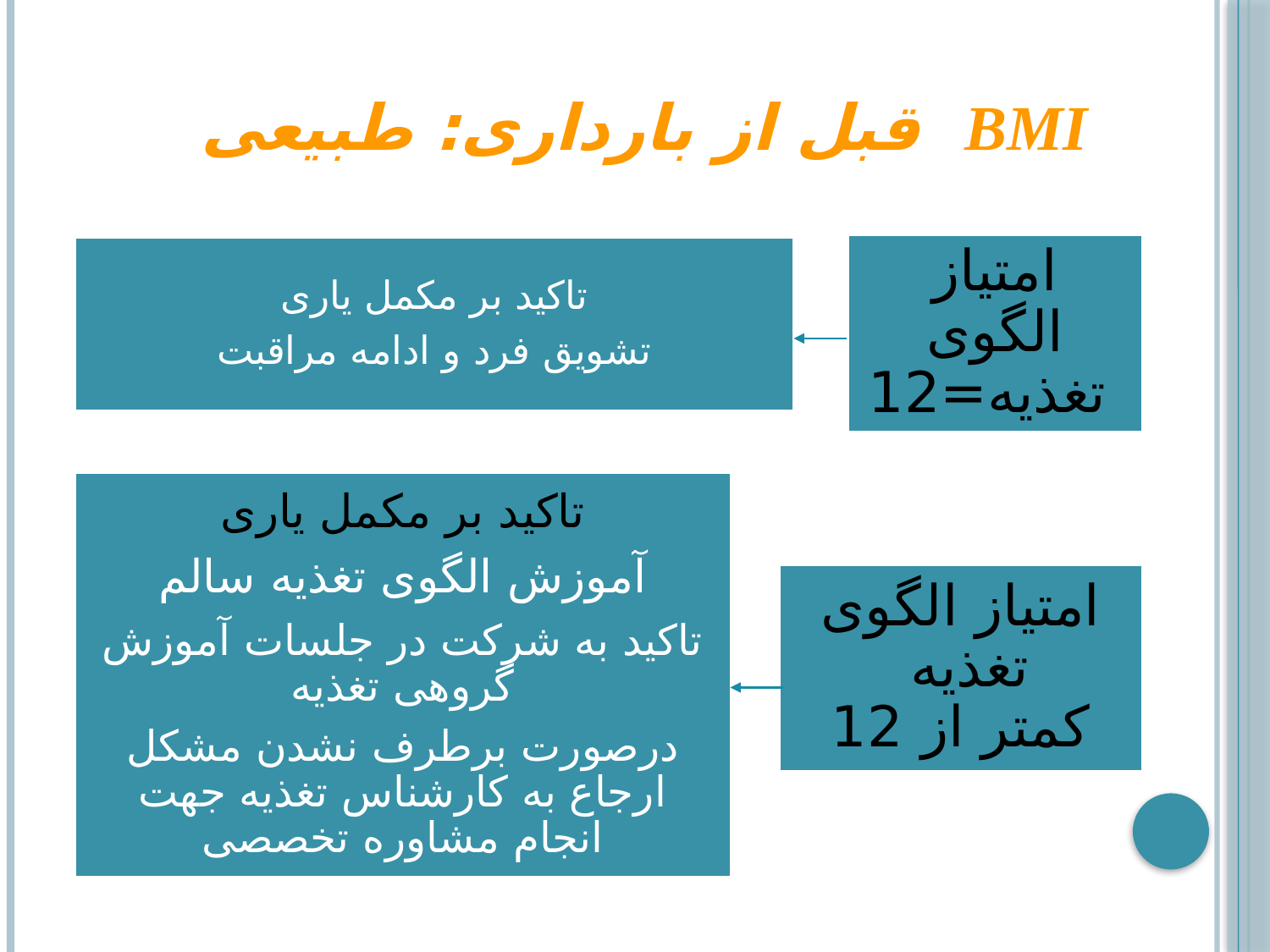

# Bmi  قبل از بارداری: طبیعی
تاکید بر مکمل یاری
تشویق فرد و ادامه مراقبت
امتیاز الگوی تغذیه=12
تاکید بر مکمل یاری
آموزش الگوی تغذیه سالم
تاکید به شرکت در جلسات آموزش گروهی تغذیه
درصورت برطرف نشدن مشکل ارجاع به کارشناس تغذیه جهت انجام مشاوره تخصصی
امتیاز الگوی تغذیه
کمتر از 12